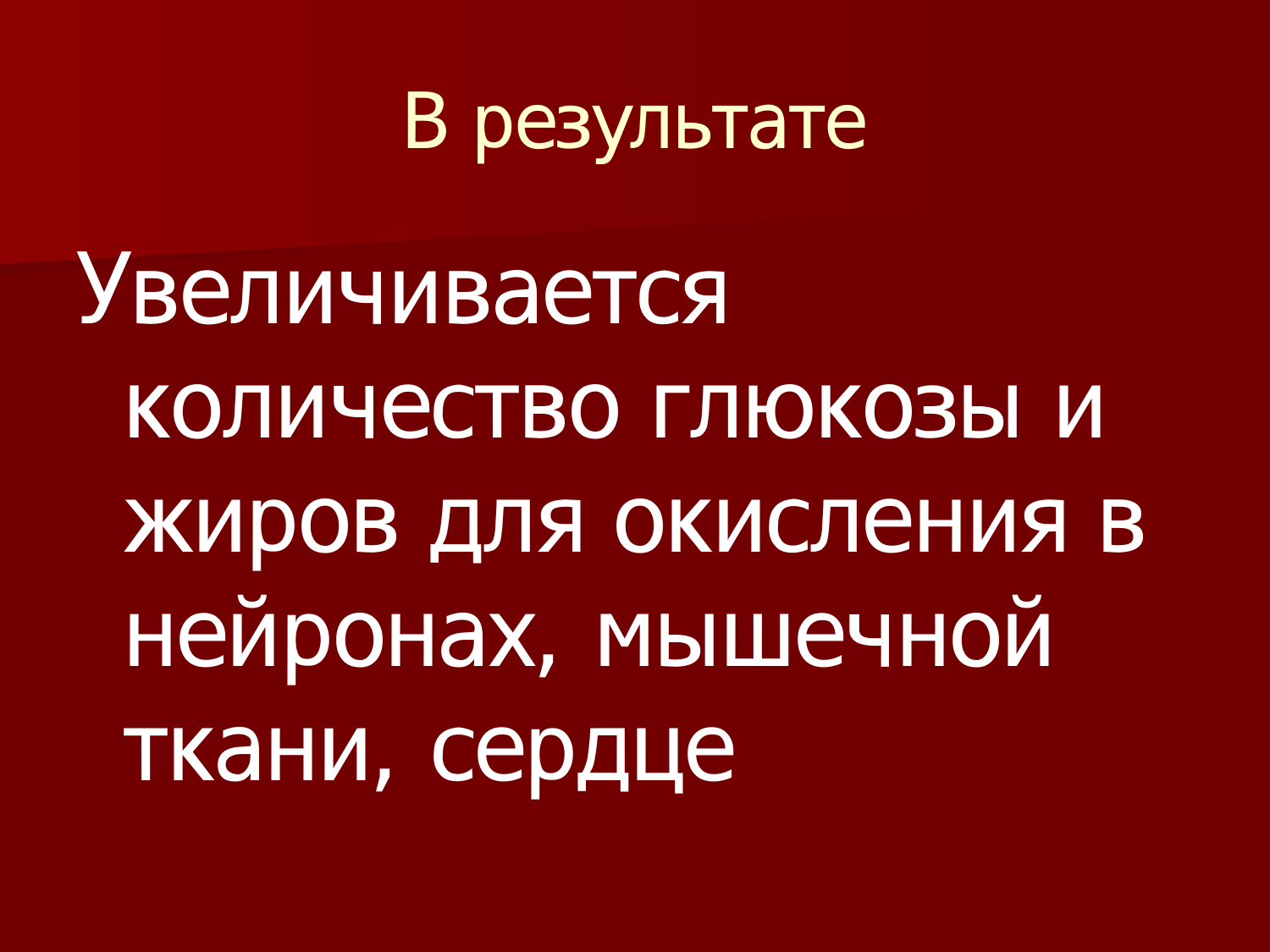

# В результате
Увеличивается количество глюкозы и жиров для окисления в нейронах, мышечной ткани, сердце